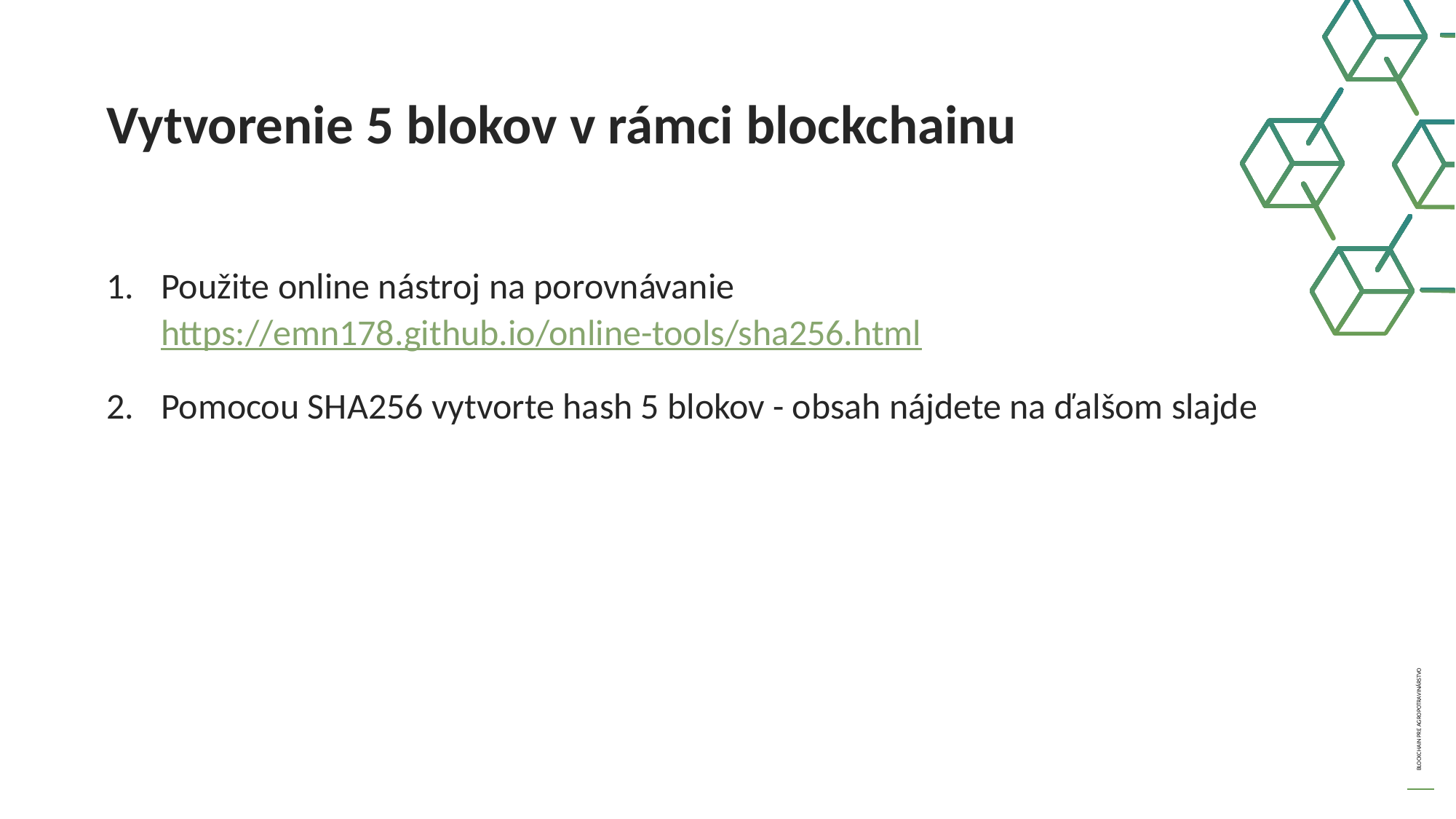

Vytvorenie 5 blokov v rámci blockchainu
Použite online nástroj na porovnávanie
https://emn178.github.io/online-tools/sha256.html
Pomocou SHA256 vytvorte hash 5 blokov - obsah nájdete na ďalšom slajde